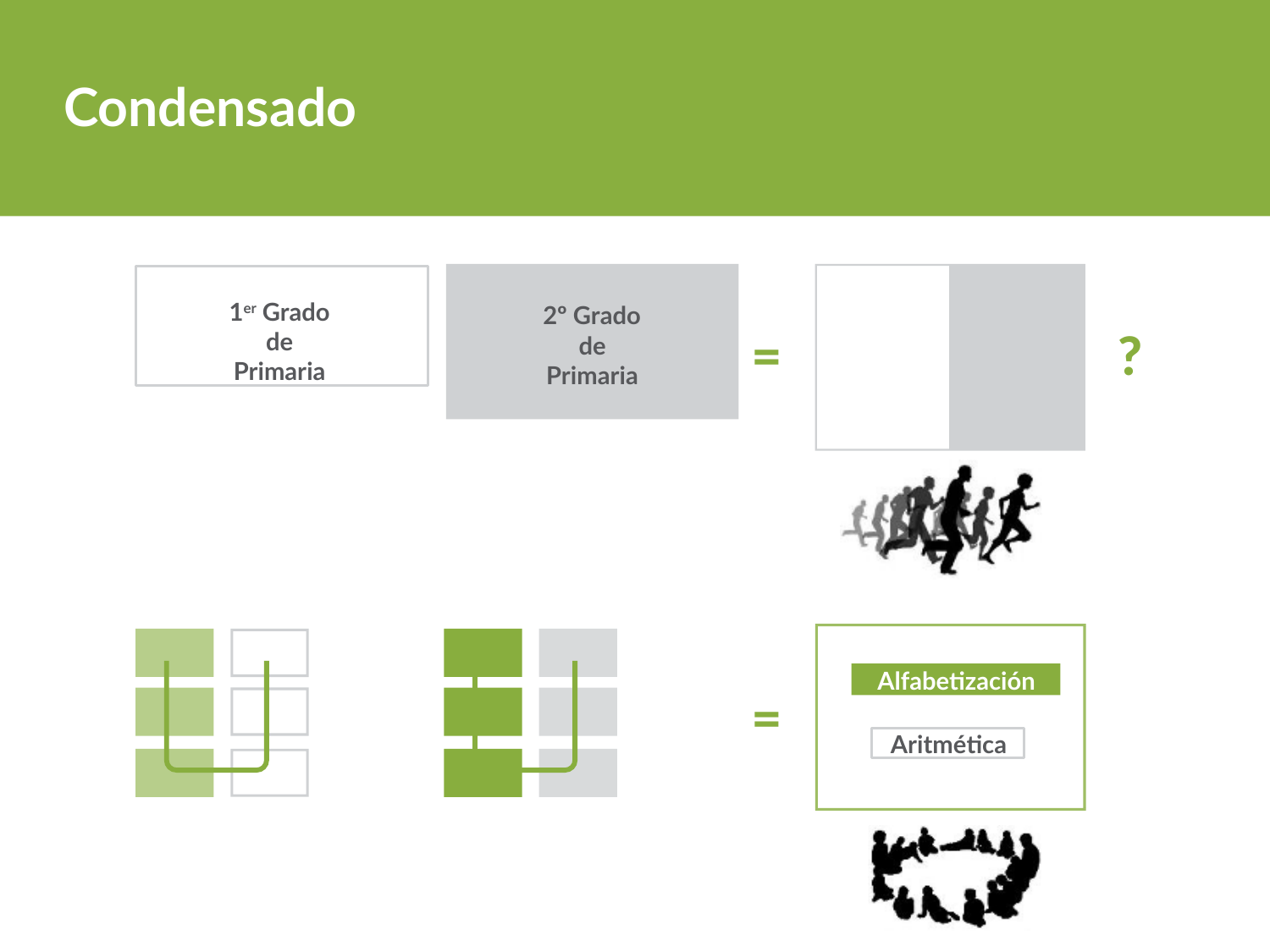

# Condensado

2º Grado de Primaria

1er Grado de Primaria
=
?

Alfabetización
=
Aritmética